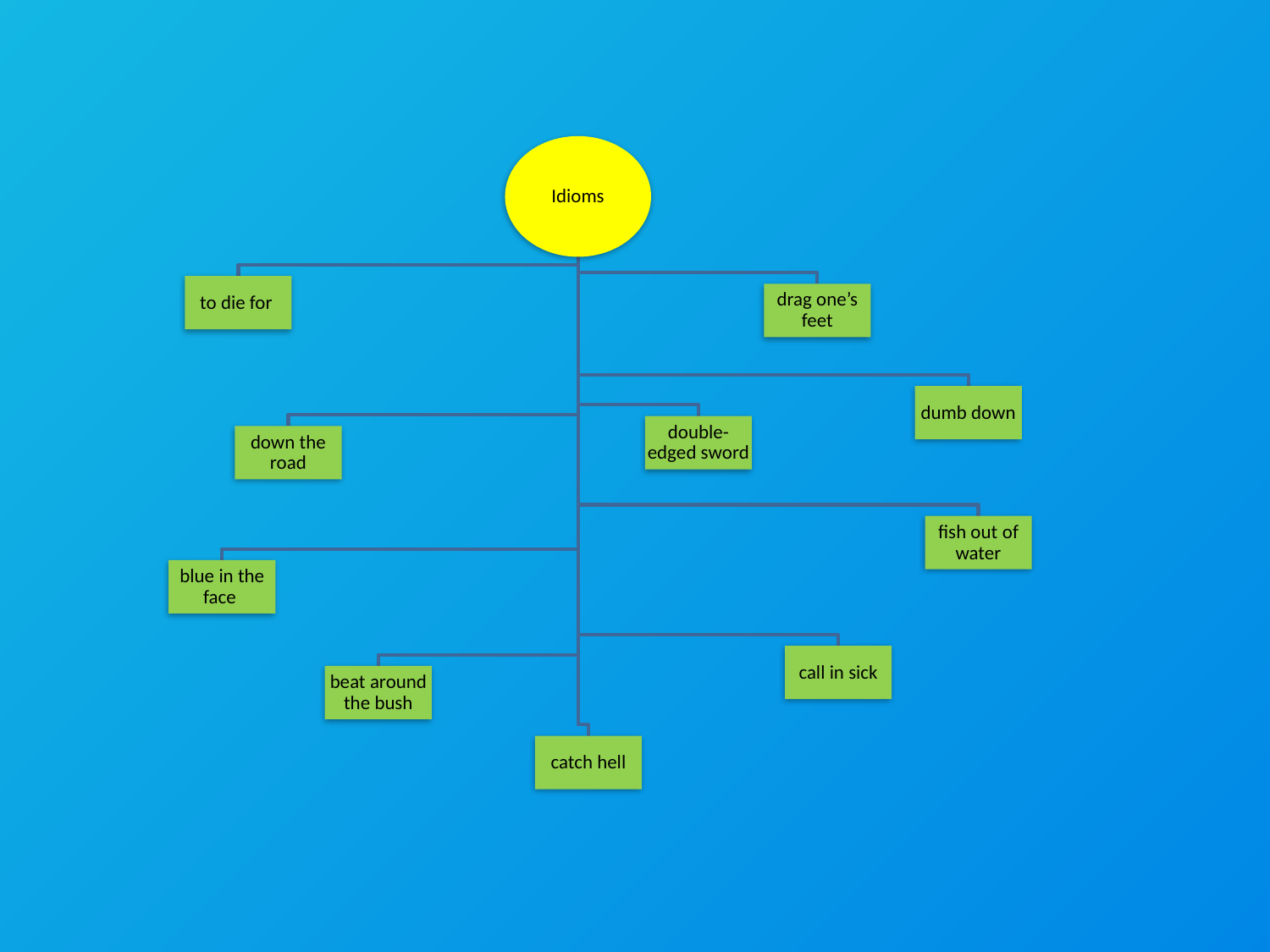

Idioms
to die for
drag one’s feet
blue in the face
beat around the bush
catch hell
call in sick
down the road
double-edged sword
dumb down
fish out of water